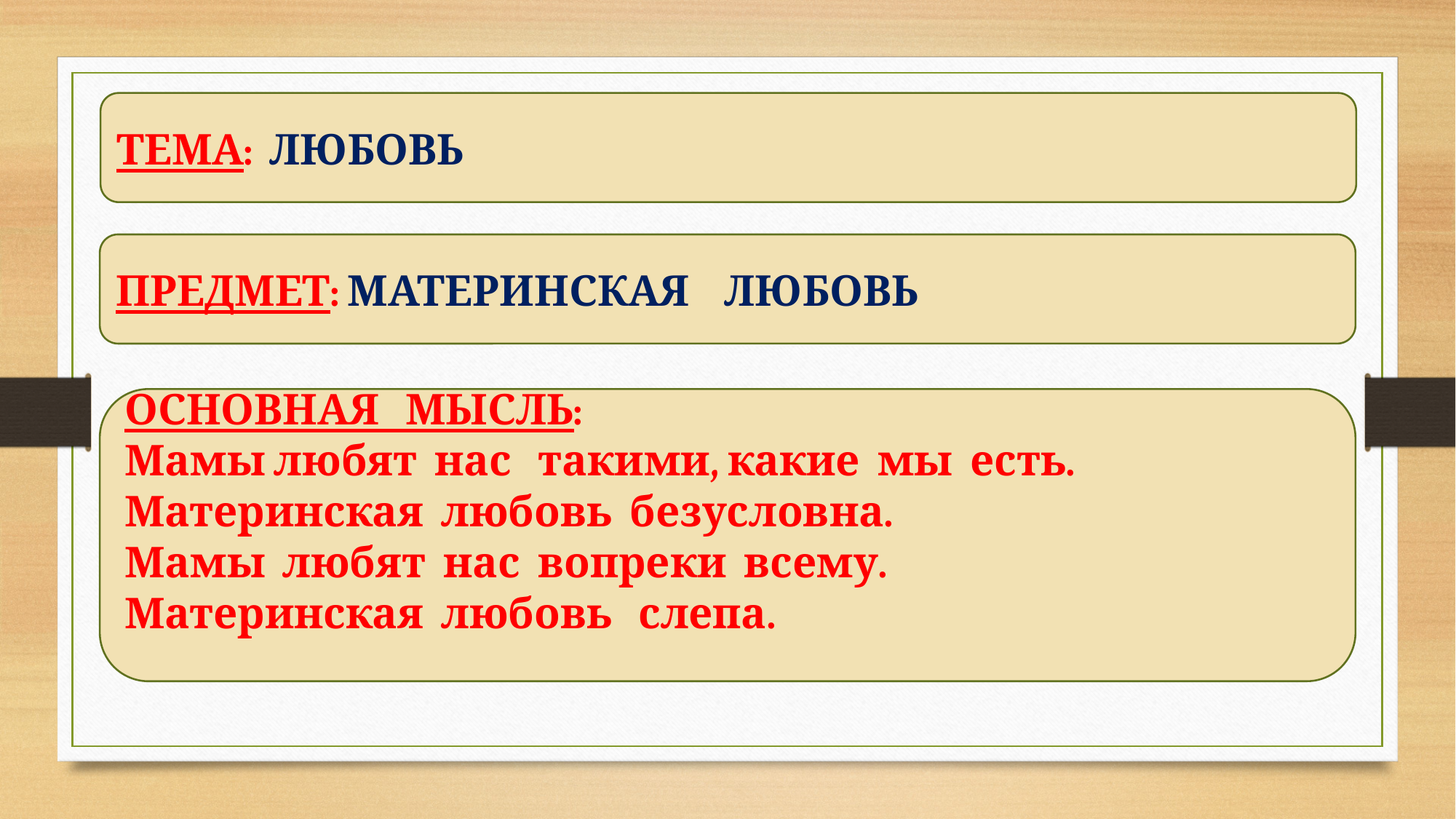

ТЕМА:  ЛЮБОВЬ
ПРЕДМЕТ: МАТЕРИНСКАЯ    ЛЮБОВЬ
ОСНОВНАЯ   МЫСЛЬ:
Мамы любят  нас   такими, какие  мы  есть.
Материнская  любовь  безусловна.
Мамы  любят  нас  вопреки  всему.
Материнская  любовь   слепа.